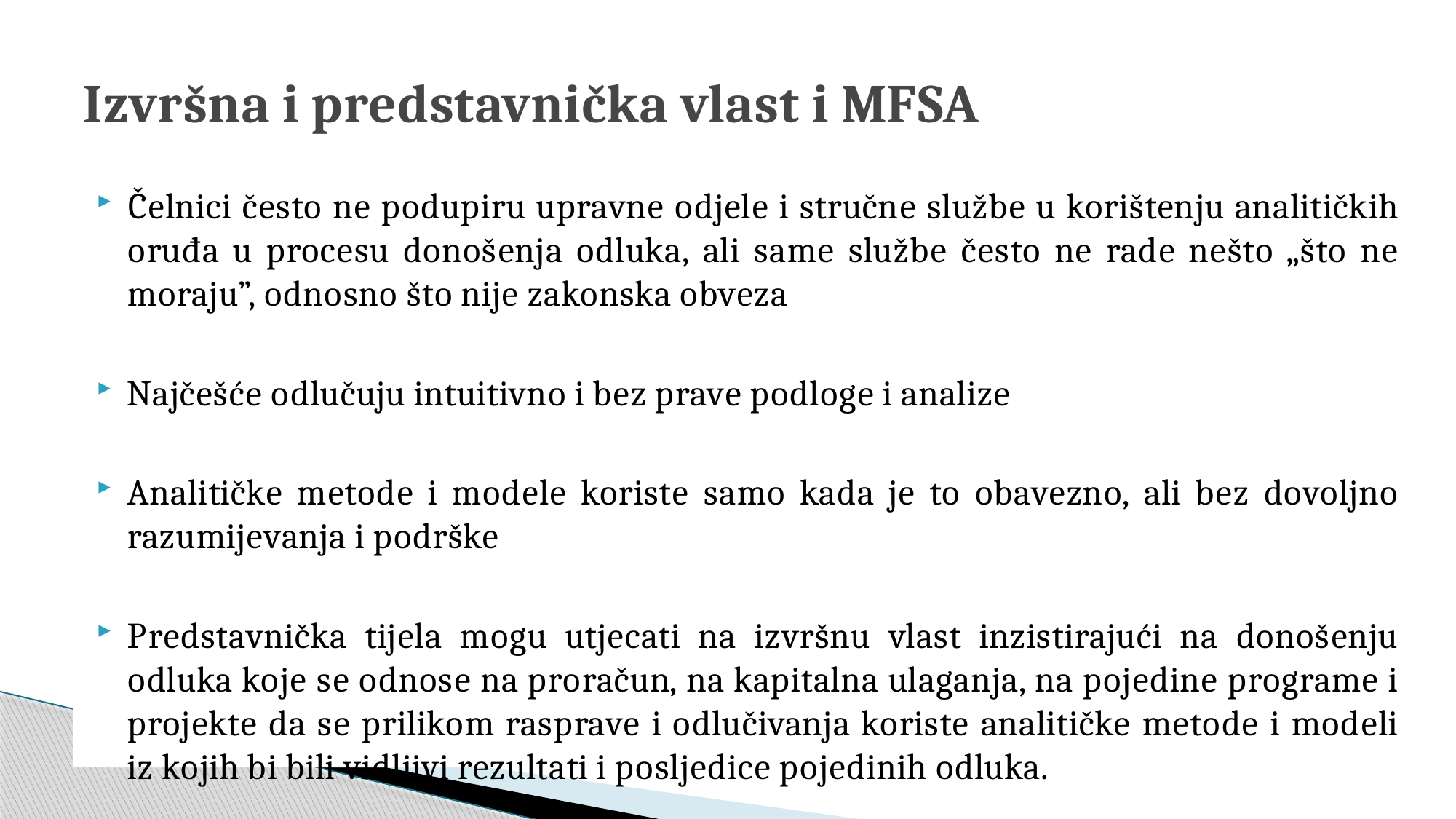

# Izvršna i predstavnička vlast i MFSA
Čelnici često ne podupiru upravne odjele i stručne službe u korištenju analitičkih oruđa u procesu donošenja odluka, ali same službe često ne rade nešto „što ne moraju”, odnosno što nije zakonska obveza

Najčešće odlučuju intuitivno i bez prave podloge i analize

Analitičke metode i modele koriste samo kada je to obavezno, ali bez dovoljno razumijevanja i podrške

Predstavnička tijela mogu utjecati na izvršnu vlast inzistirajući na donošenju odluka koje se odnose na proračun, na kapitalna ulaganja, na pojedine programe i projekte da se prilikom rasprave i odlučivanja koriste analitičke metode i modeli iz kojih bi bili vidljivi rezultati i posljedice pojedinih odluka.